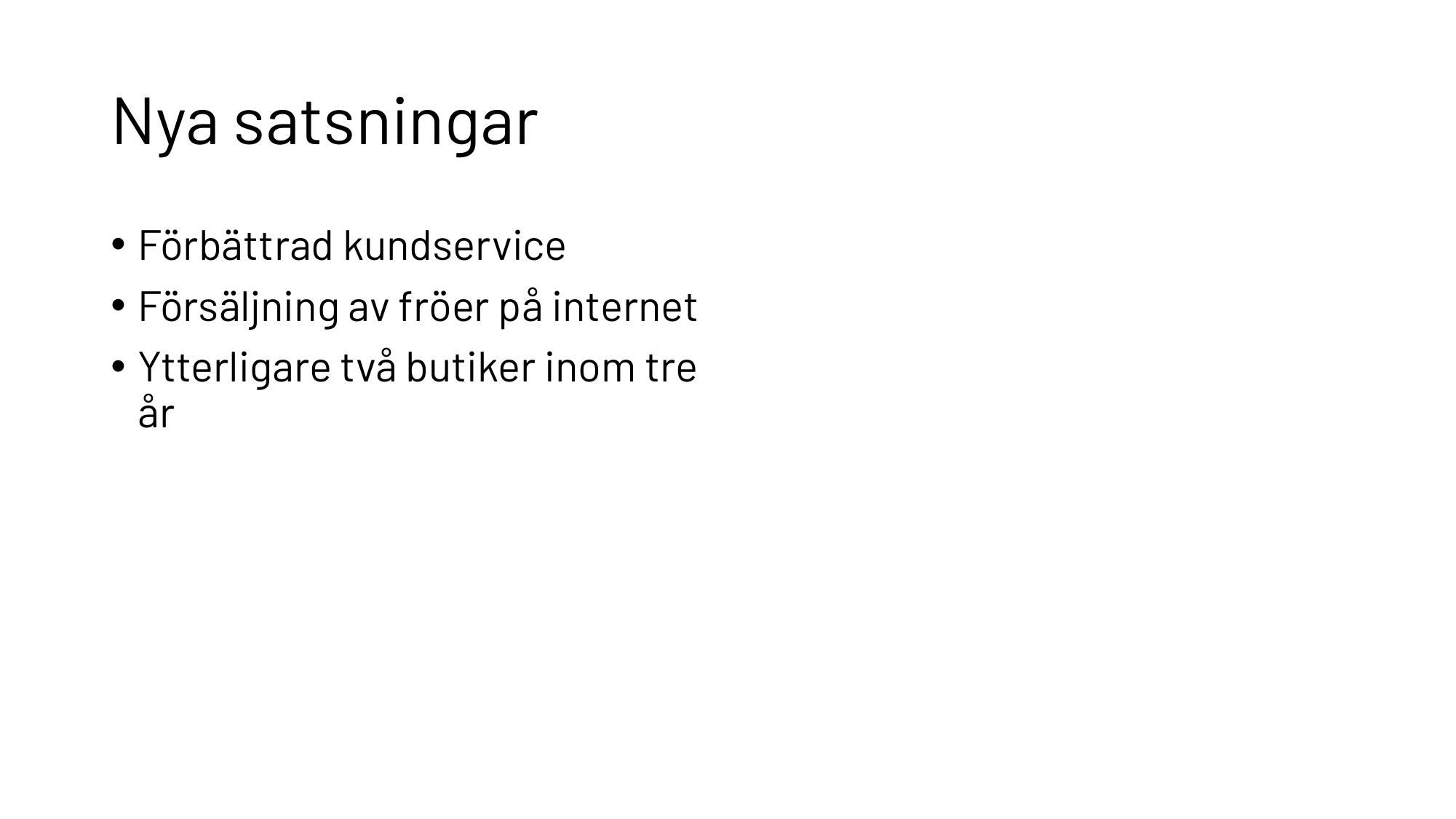

# Nya satsningar
Förbättrad kundservice
Försäljning av fröer på internet
Ytterligare två butiker inom tre år